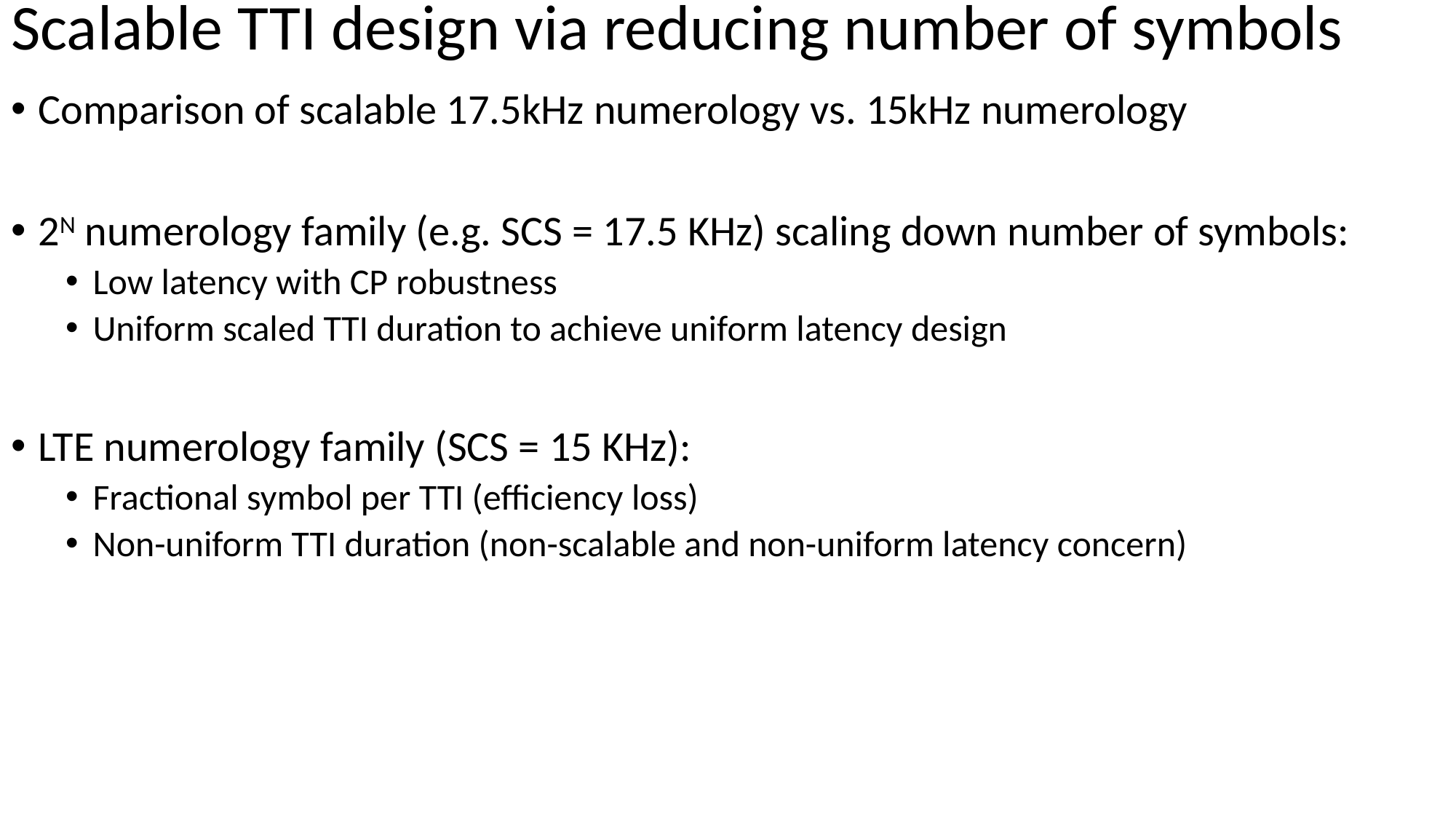

Scalable TTI design via reducing number of symbols
Comparison of scalable 17.5kHz numerology vs. 15kHz numerology

2N numerology family (e.g. SCS = 17.5 KHz) scaling down number of symbols:
Low latency with CP robustness
Uniform scaled TTI duration to achieve uniform latency design

LTE numerology family (SCS = 15 KHz):
Fractional symbol per TTI (efficiency loss)
Non-uniform TTI duration (non-scalable and non-uniform latency concern)